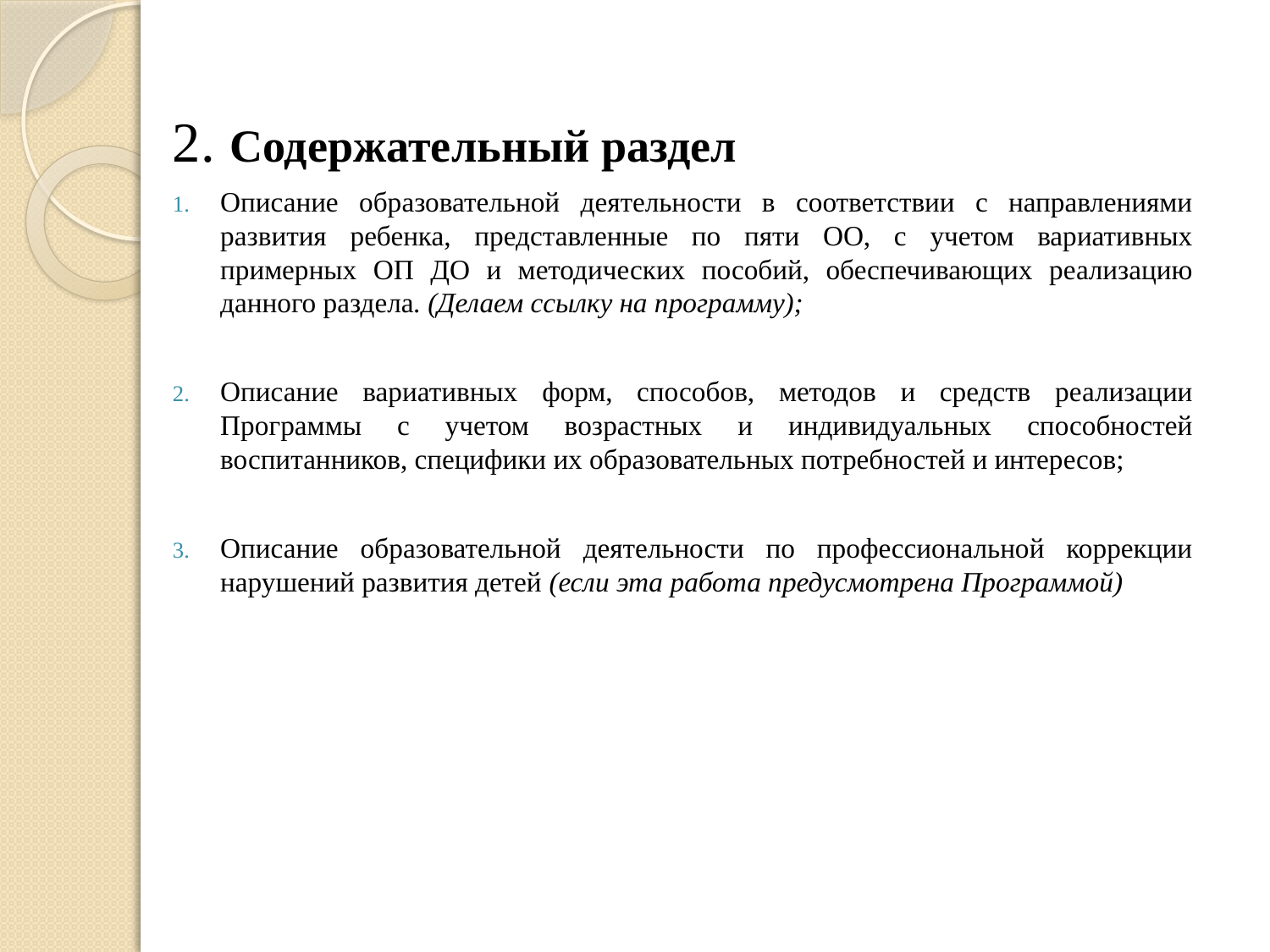

2. Содержательный раздел
Описание образовательной деятельности в соответствии с направлениями развития ребенка, представленные по пяти ОО, с учетом вариативных примерных ОП ДО и методических пособий, обеспечивающих реализацию данного раздела. (Делаем ссылку на программу);

Описание вариативных форм, способов, методов и средств реализации Программы с учетом возрастных и индивидуальных способностей воспитанников, специфики их образовательных потребностей и интересов;

Описание образовательной деятельности по профессиональной коррекции нарушений развития детей (если эта работа предусмотрена Программой)